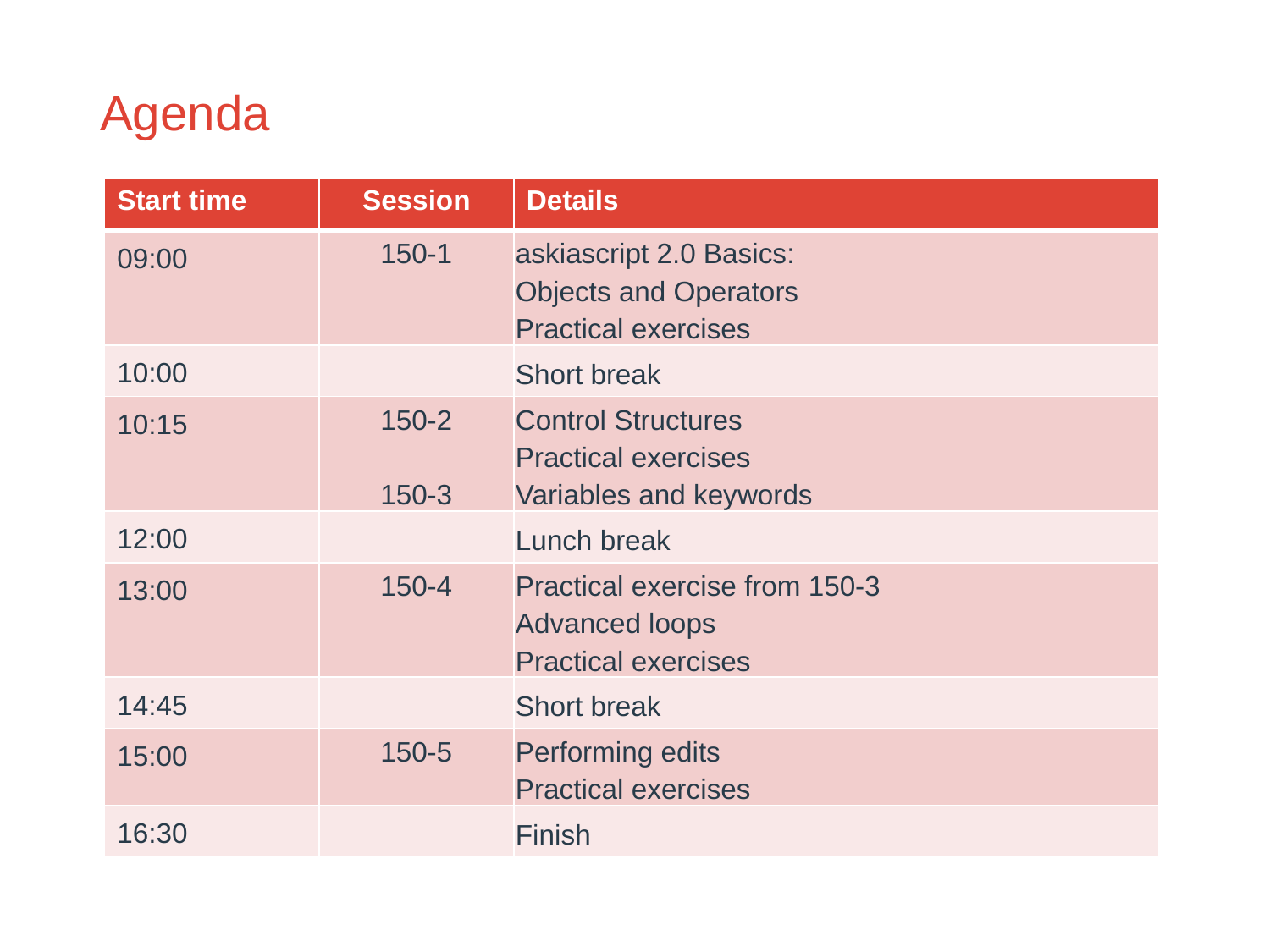

# Agenda
| Start time | Session | Details |
| --- | --- | --- |
| 09:00 | 150-1 | askiascript 2.0 Basics: Objects and Operators Practical exercises |
| 10:00 |  | Short break |
| 10:15 | 150-2 150-3 | Control Structures Practical exercises Variables and keywords |
| 12:00 |  | Lunch break |
| 13:00 | 150-4 | Practical exercise from 150-3 Advanced loops Practical exercises |
| 14:45 |  | Short break |
| 15:00 | 150-5 | Performing edits Practical exercises |
| 16:30 |  | Finish |